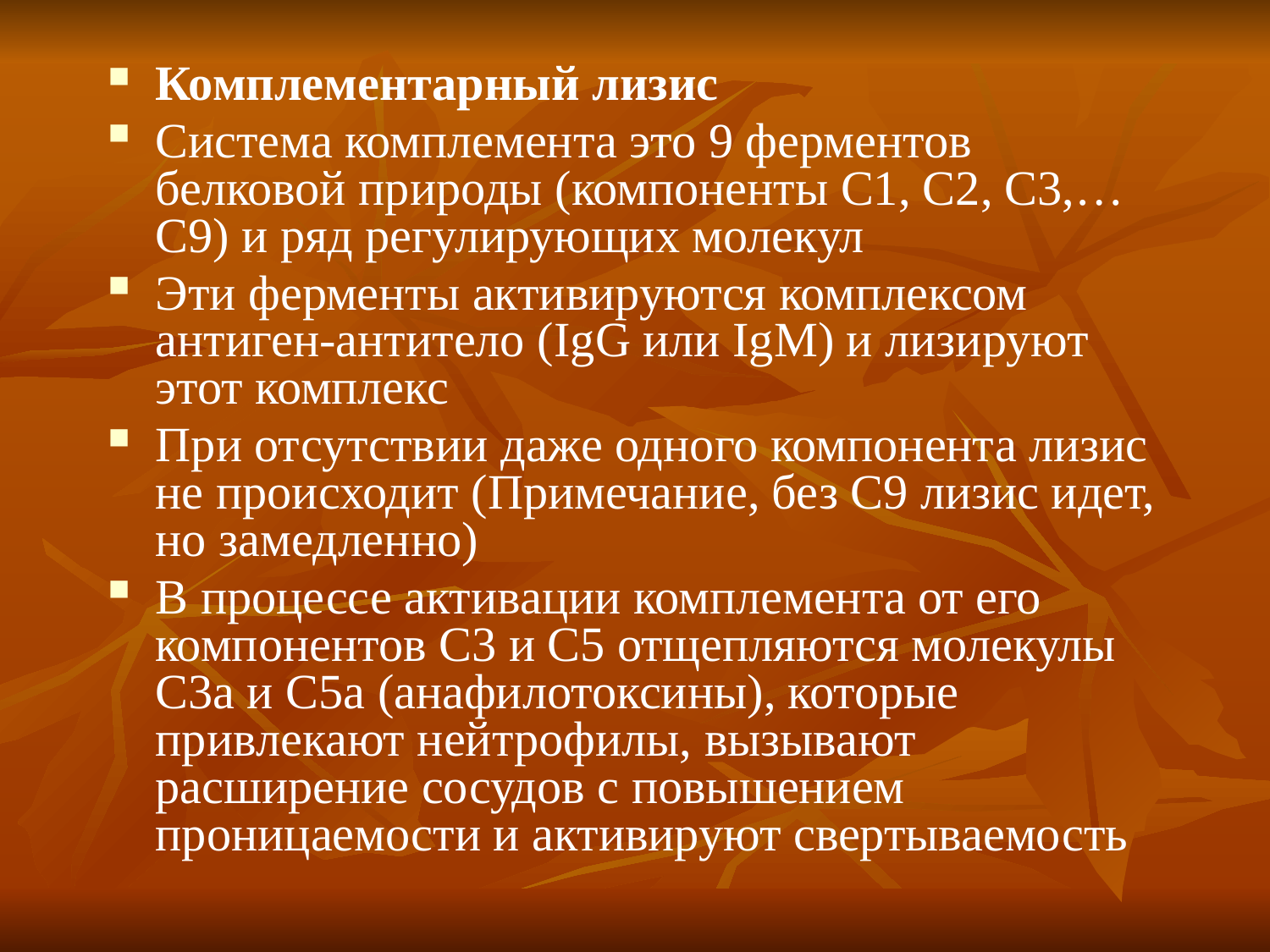

Комплементарный лизис
Система комплемента это 9 ферментов белковой природы (компоненты С1, С2, С3,…С9) и ряд регулирующих молекул
Эти ферменты активируются комплексом антиген-антитело (IgG или IgM) и лизируют этот комплекс
При отсутствии даже одного компонента лизис не происходит (Примечание, без С9 лизис идет, но замедленно)
В процессе активации комплемента от его компонентов С3 и С5 отщепляются молекулы С3а и С5а (анафилотоксины), которые привлекают нейтрофилы, вызывают расширение сосудов с повышением проницаемости и активируют свертываемость